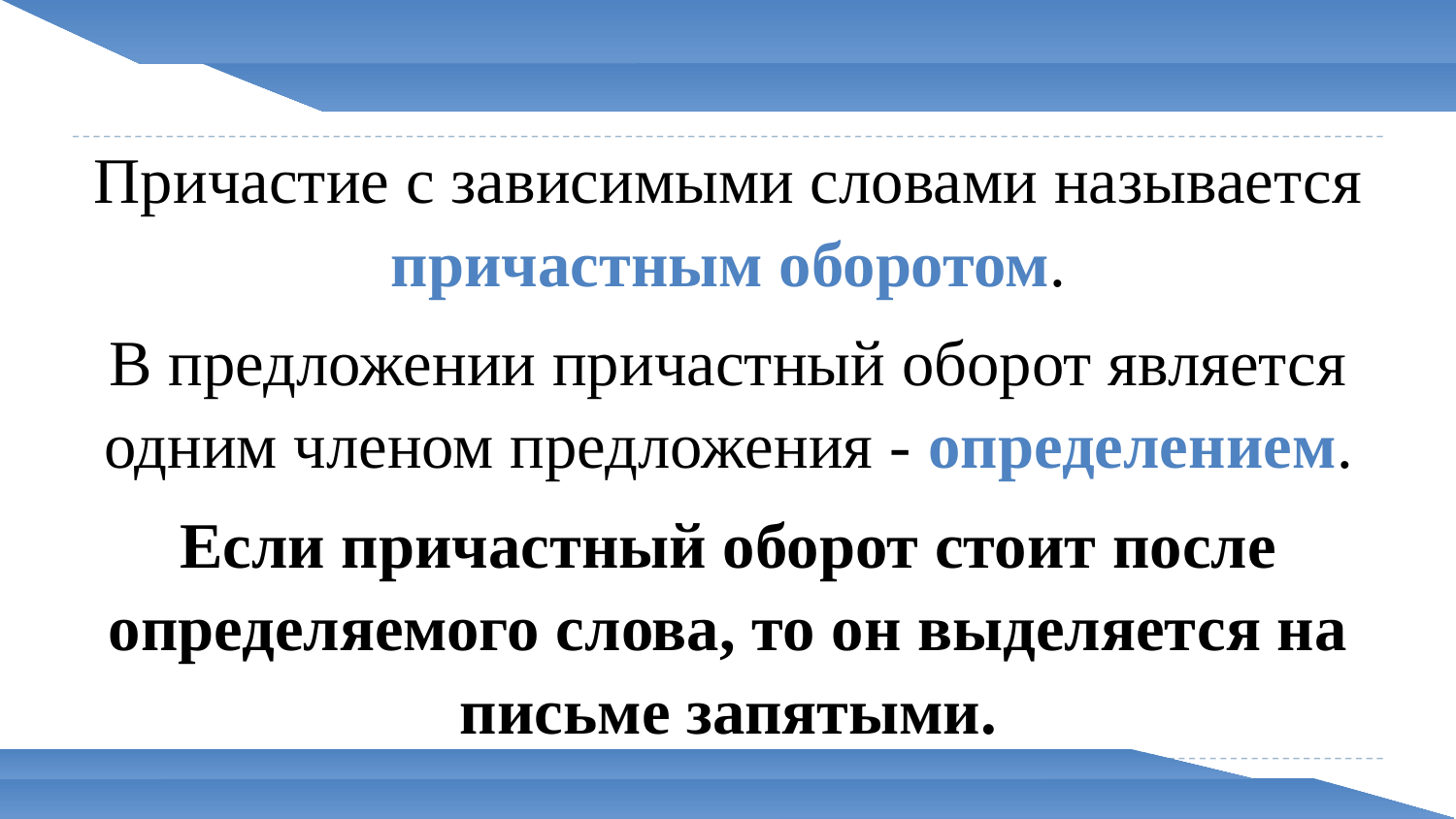

Причастие с зависимыми словами называется причастным оборотом.
В предложении причастный оборот является одним членом предложения - определением.
Если причастный оборот стоит после определяемого слова, то он выделяется на письме запятыми.